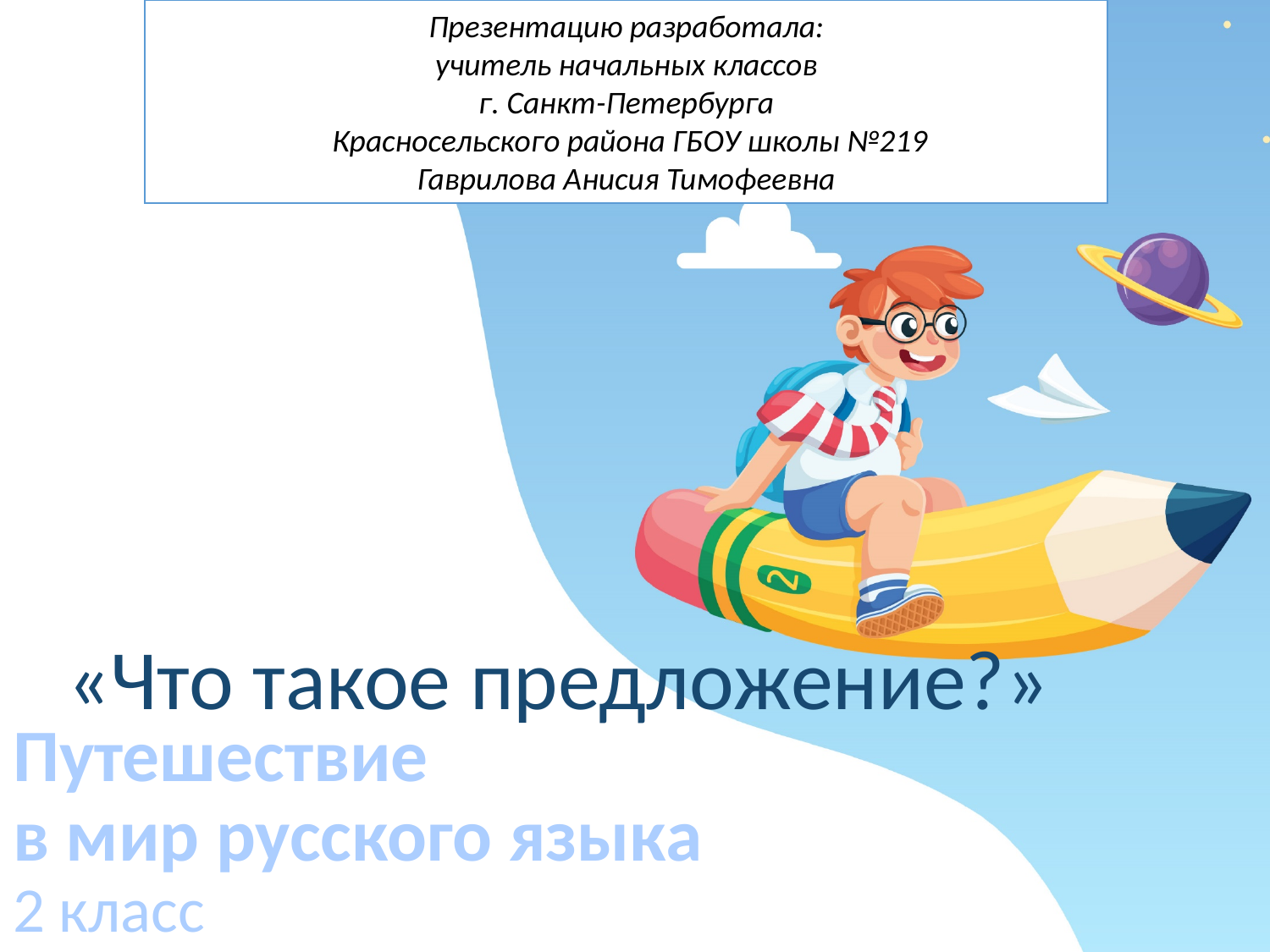

Презентацию разработала:
 учитель начальных классов
г. Санкт-Петербурга
 Красносельского района ГБОУ школы №219
Гаврилова Анисия Тимофеевна
# Путешествие в мир русского языка 2 класс
«Что такое предложение?»